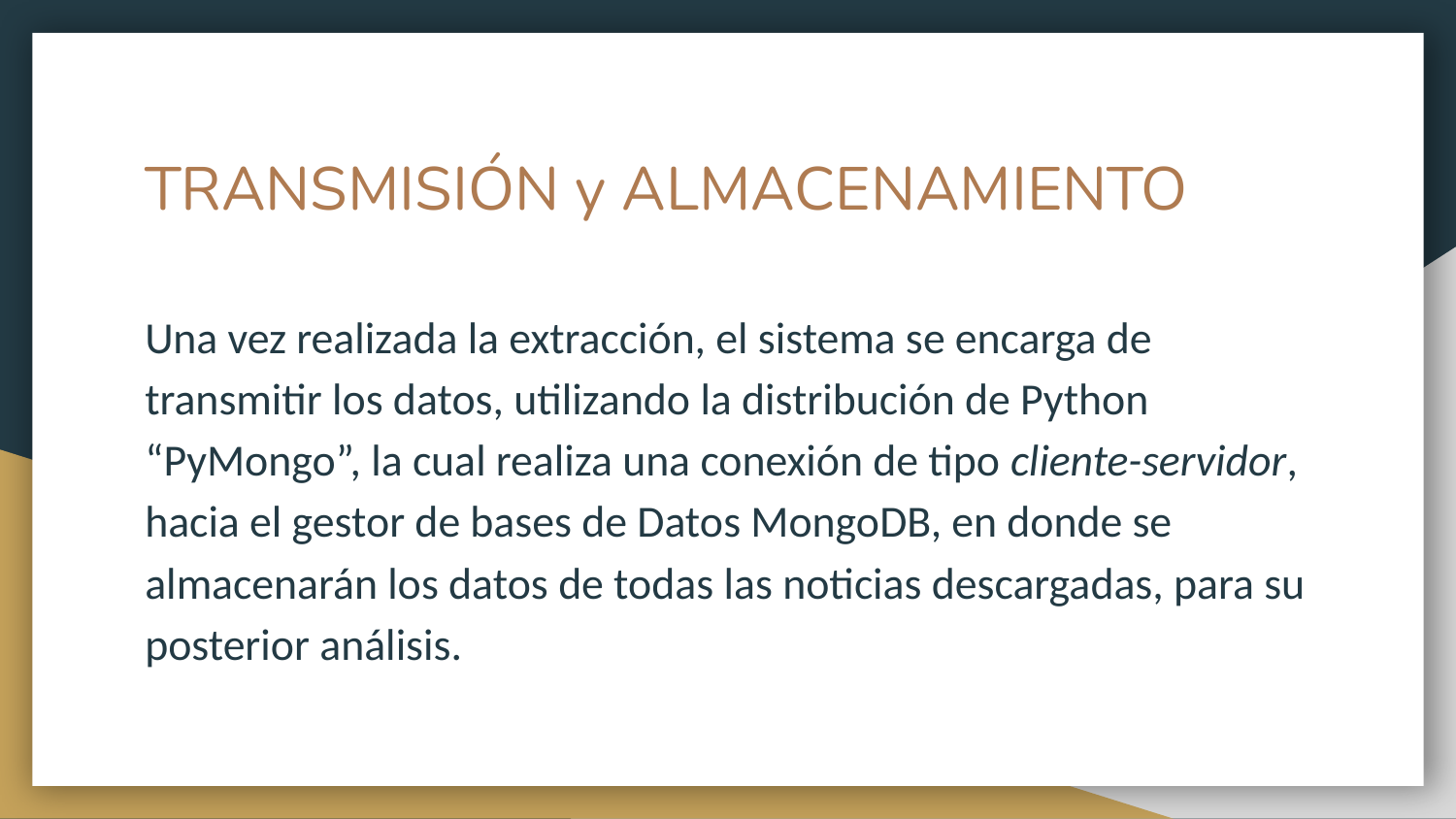

# TRANSMISIÓN y ALMACENAMIENTO
Una vez realizada la extracción, el sistema se encarga de transmitir los datos, utilizando la distribución de Python “PyMongo”, la cual realiza una conexión de tipo cliente-servidor, hacia el gestor de bases de Datos MongoDB, en donde se almacenarán los datos de todas las noticias descargadas, para su posterior análisis.